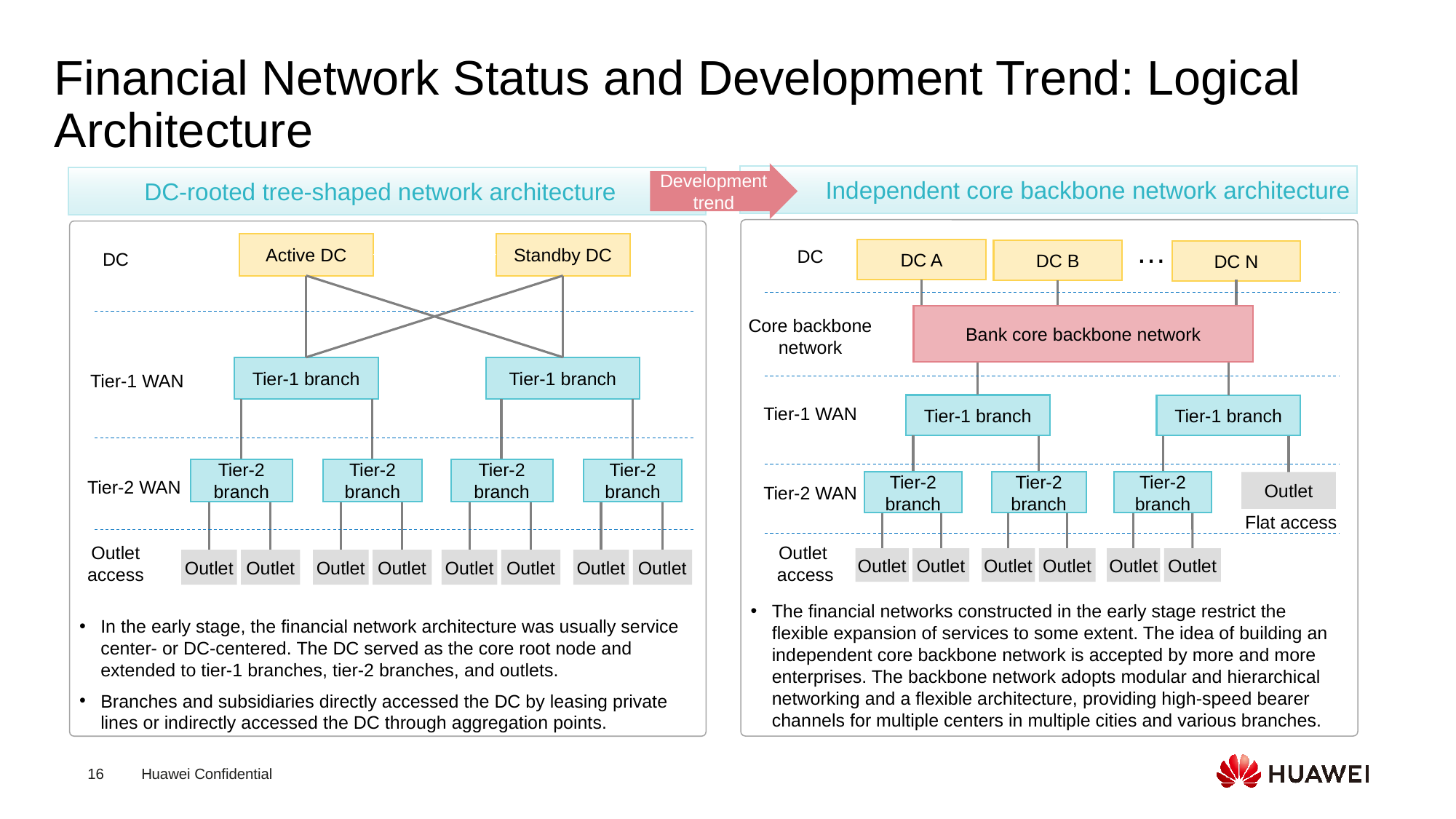

# Financial Network Status and Development Trend: Logical Architecture
Development trend
Independent core backbone network architecture
DC-rooted tree-shaped network architecture

The financial networks constructed in the early stage restrict the flexible expansion of services to some extent. The idea of building an independent core backbone network is accepted by more and more enterprises. The backbone network adopts modular and hierarchical networking and a flexible architecture, providing high-speed bearer channels for multiple centers in multiple cities and various branches.

In the early stage, the financial network architecture was usually service center- or DC-centered. The DC served as the core root node and extended to tier-1 branches, tier-2 branches, and outlets.
Branches and subsidiaries directly accessed the DC by leasing private lines or indirectly accessed the DC through aggregation points.
…
DC
DC A
DC B
DC N
Bank core backbone network
Core backbone network
Tier-1 WAN
Tier-1 branch
Tier-1 branch
Tier-2 branch
Tier-2 branch
Tier-2 branch
Outlet
Tier-2 WAN
Flat access
Outlet
access
Outlet
Outlet
Outlet
Outlet
Outlet
Outlet
Active DC
Standby DC
DC
Tier-1 branch
Tier-1 branch
Tier-1 WAN
Tier-2 branch
Tier-2 branch
Tier-2 branch
Tier-2 branch
Tier-2 WAN
Outlet access
Outlet
Outlet
Outlet
Outlet
Outlet
Outlet
Outlet
Outlet